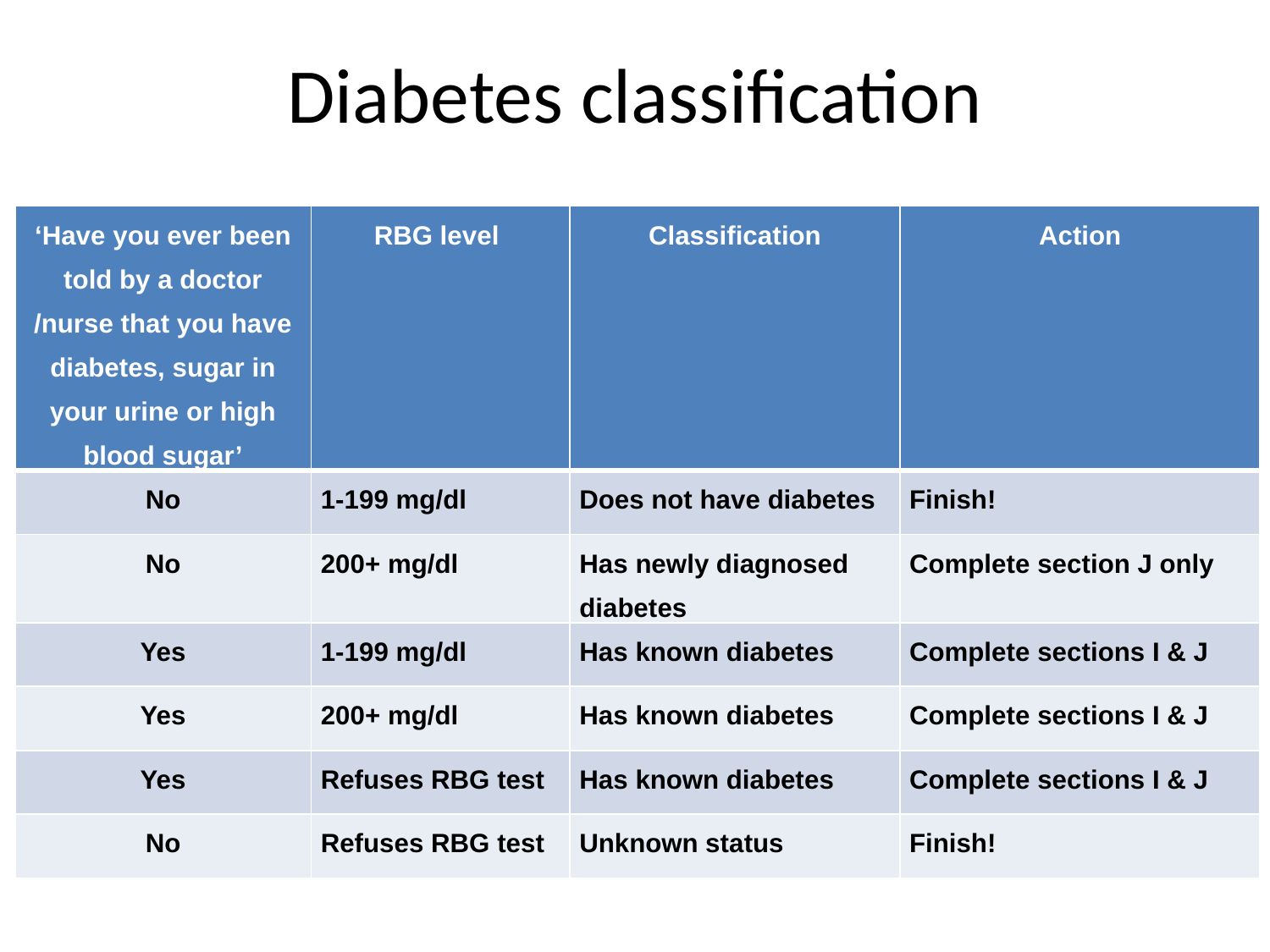

# Diabetes classification
| ‘Have you ever been told by a doctor /nurse that you have diabetes, sugar in your urine or high blood sugar’ | RBG level | Classification | Action |
| --- | --- | --- | --- |
| No | 1-199 mg/dl | Does not have diabetes | Finish! |
| No | 200+ mg/dl | Has newly diagnosed diabetes | Complete section J only |
| Yes | 1-199 mg/dl | Has known diabetes | Complete sections I & J |
| Yes | 200+ mg/dl | Has known diabetes | Complete sections I & J |
| Yes | Refuses RBG test | Has known diabetes | Complete sections I & J |
| No | Refuses RBG test | Unknown status | Finish! |